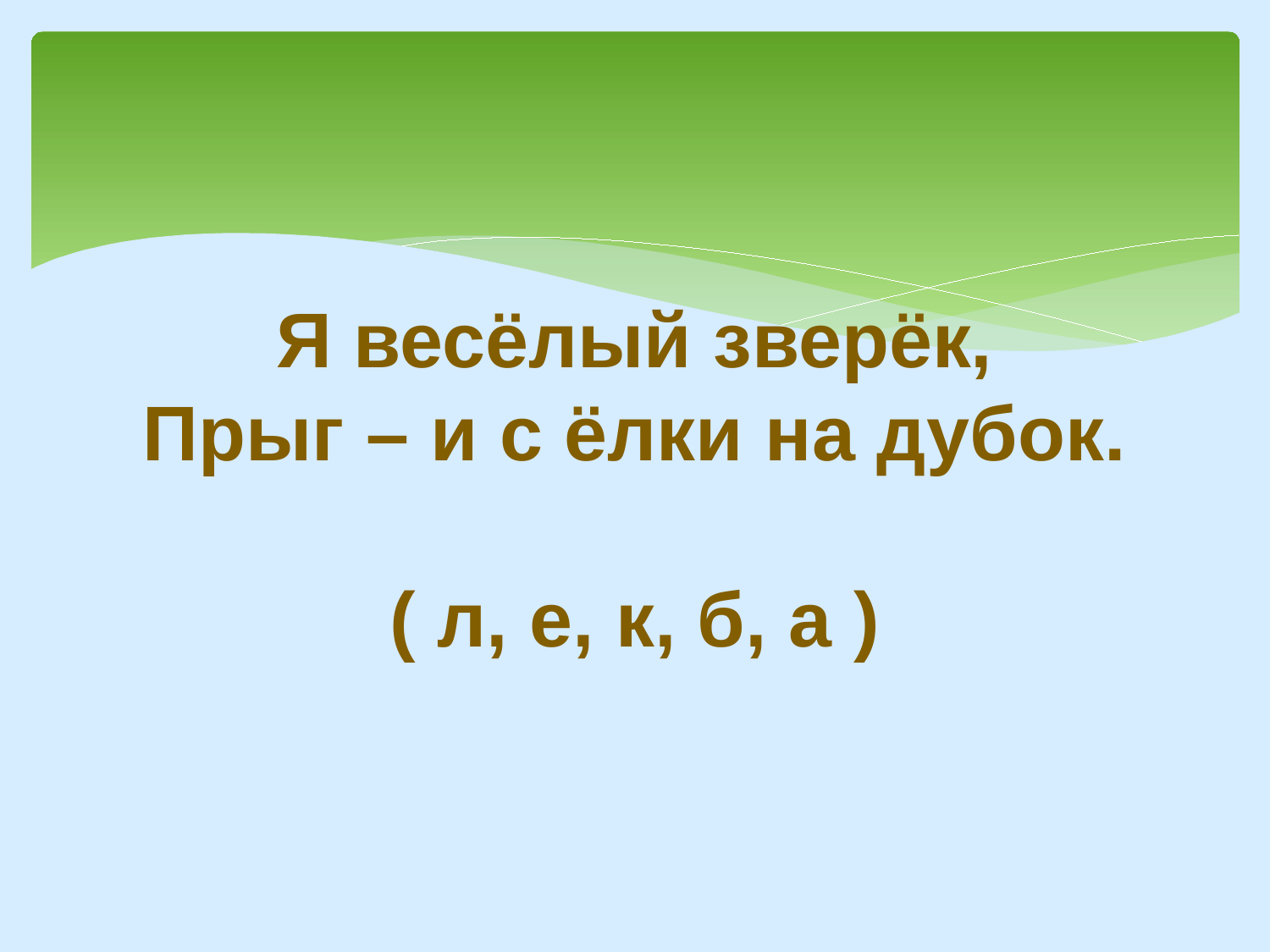

# Я весёлый зверёк, Прыг – и с ёлки на дубок. ( л, е, к, б, а )